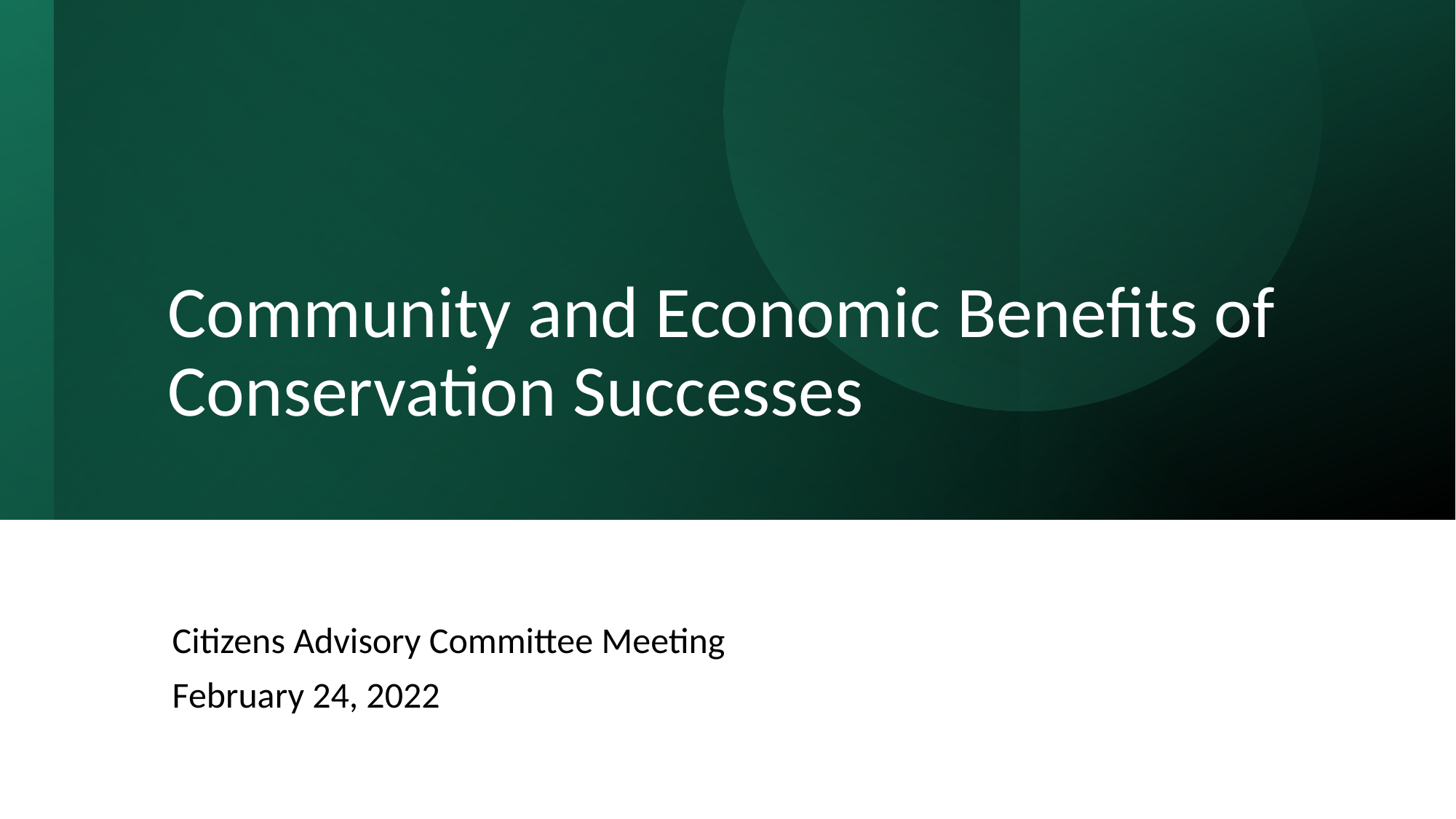

# Community and Economic Benefits of Conservation Successes
Citizens Advisory Committee Meeting
February 24, 2022